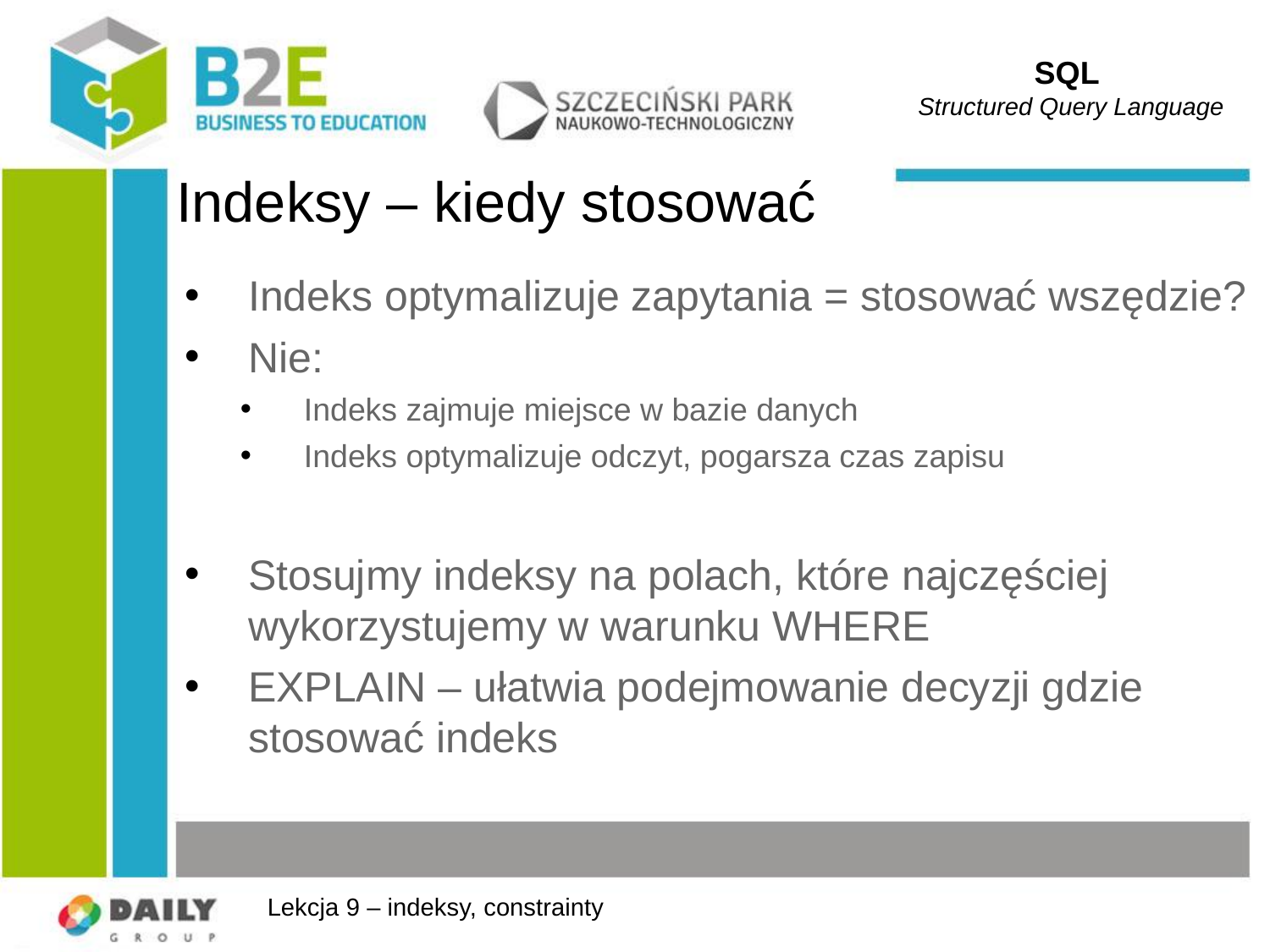

SQL
Structured Query Language
# Indeksy – kiedy stosować
Indeks optymalizuje zapytania = stosować wszędzie?
Nie:
Indeks zajmuje miejsce w bazie danych
Indeks optymalizuje odczyt, pogarsza czas zapisu

Stosujmy indeksy na polach, które najczęściej wykorzystujemy w warunku WHERE
EXPLAIN – ułatwia podejmowanie decyzji gdzie stosować indeks

Lekcja 9 – indeksy, constrainty